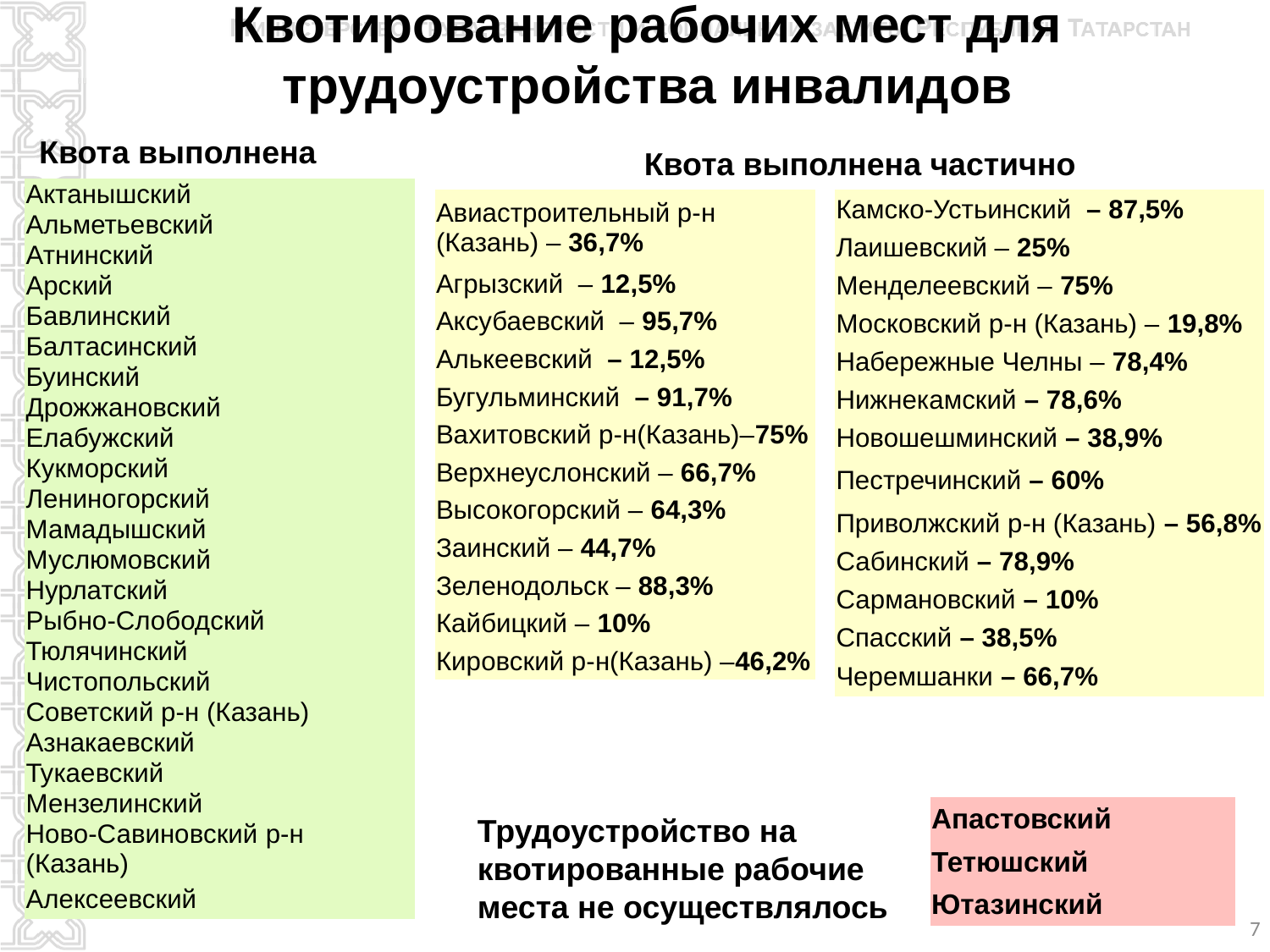

# Квотирование рабочих мест для трудоустройства инвалидов
Квота выполнена
Квота выполнена частично
| Актанышский |
| --- |
| Альметьевский |
| Атнинский |
| Арский |
| Бавлинский |
| Балтасинский |
| Буинский |
| Дрожжановский |
| Елабужский |
| Кукморский |
| Лениногорский |
| Мамадышский |
| Муслюмовский |
| Нурлатский |
| Рыбно-Слободский |
| Тюлячинский |
| Чистопольский |
| Советский р-н (Казань) |
| Азнакаевский |
| Тукаевский |
| Мензелинский |
| Ново-Савиновский р-н (Казань) |
| Алексеевский |
| Авиастроительный р-н (Казань) – 36,7% |
| --- |
| Агрызский – 12,5% |
| Аксубаевский – 95,7% |
| Алькеевский – 12,5% |
| Бугульминский – 91,7% |
| Вахитовский р-н(Казань)–75% |
| Верхнеуслонский – 66,7% |
| Высокогорский – 64,3% |
| Заинский – 44,7% |
| Зеленодольск – 88,3% |
| Кайбицкий – 10% |
| Кировский р-н(Казань) –46,2% |
| Камско-Устьинский – 87,5% |
| --- |
| Лаишевский – 25% |
| Менделеевский – 75% |
| Московский р-н (Казань) – 19,8% |
| Набережные Челны – 78,4% |
| Нижнекамский – 78,6% |
| Новошешминский – 38,9% |
| Пестречинский – 60% |
| Приволжский р-н (Казань) – 56,8% |
| Сабинский – 78,9% |
| Сармановский – 10% |
| Спасский – 38,5% |
| Черемшанки – 66,7% |
| Апастовский |
| --- |
| Тетюшский |
| Ютазинский |
Трудоустройство на
квотированные рабочие места не осуществлялось
7